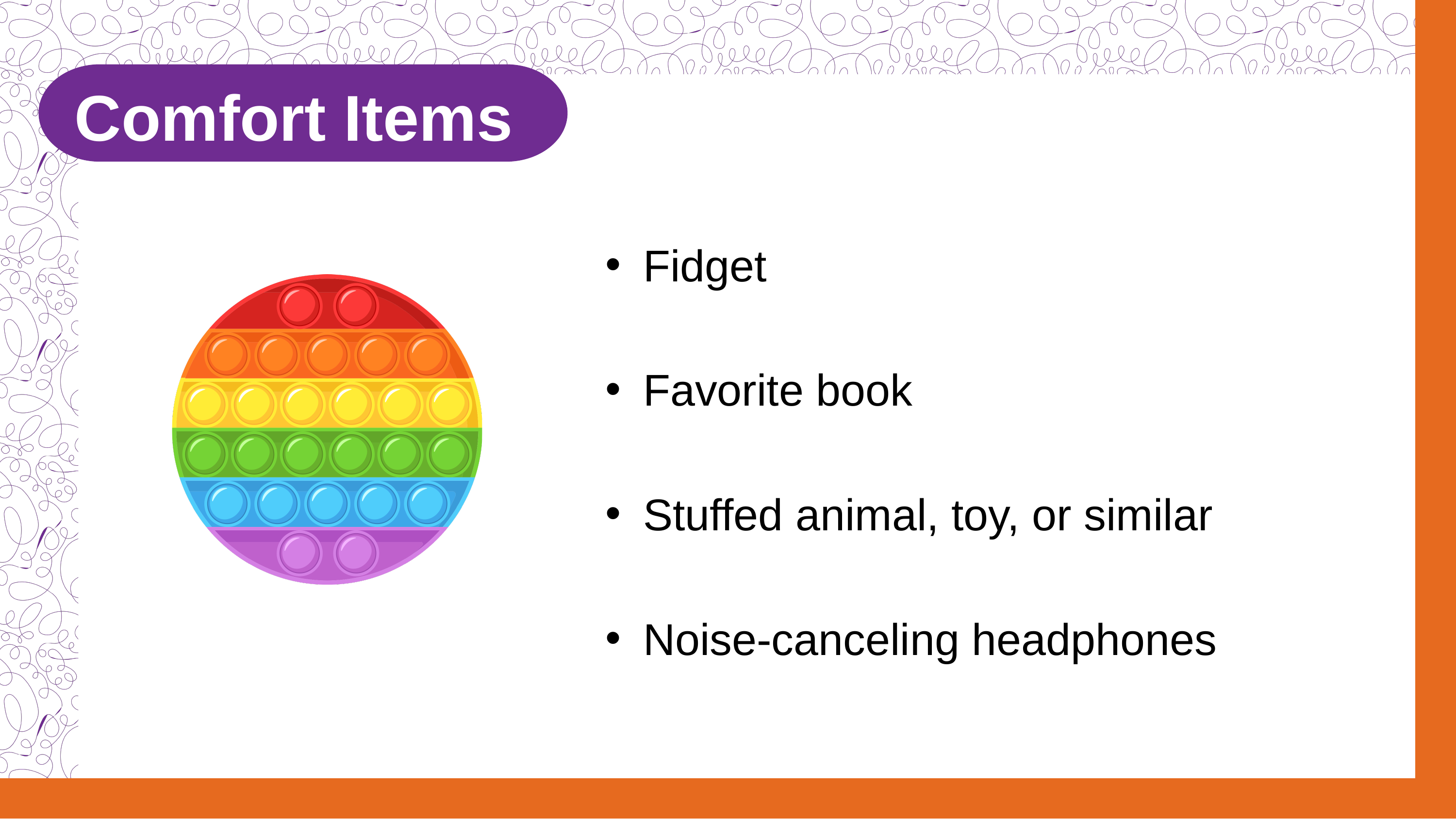

Comfort Items

Fidget

Favorite book

Stuffed animal, toy, or similar

Noise-canceling headphones